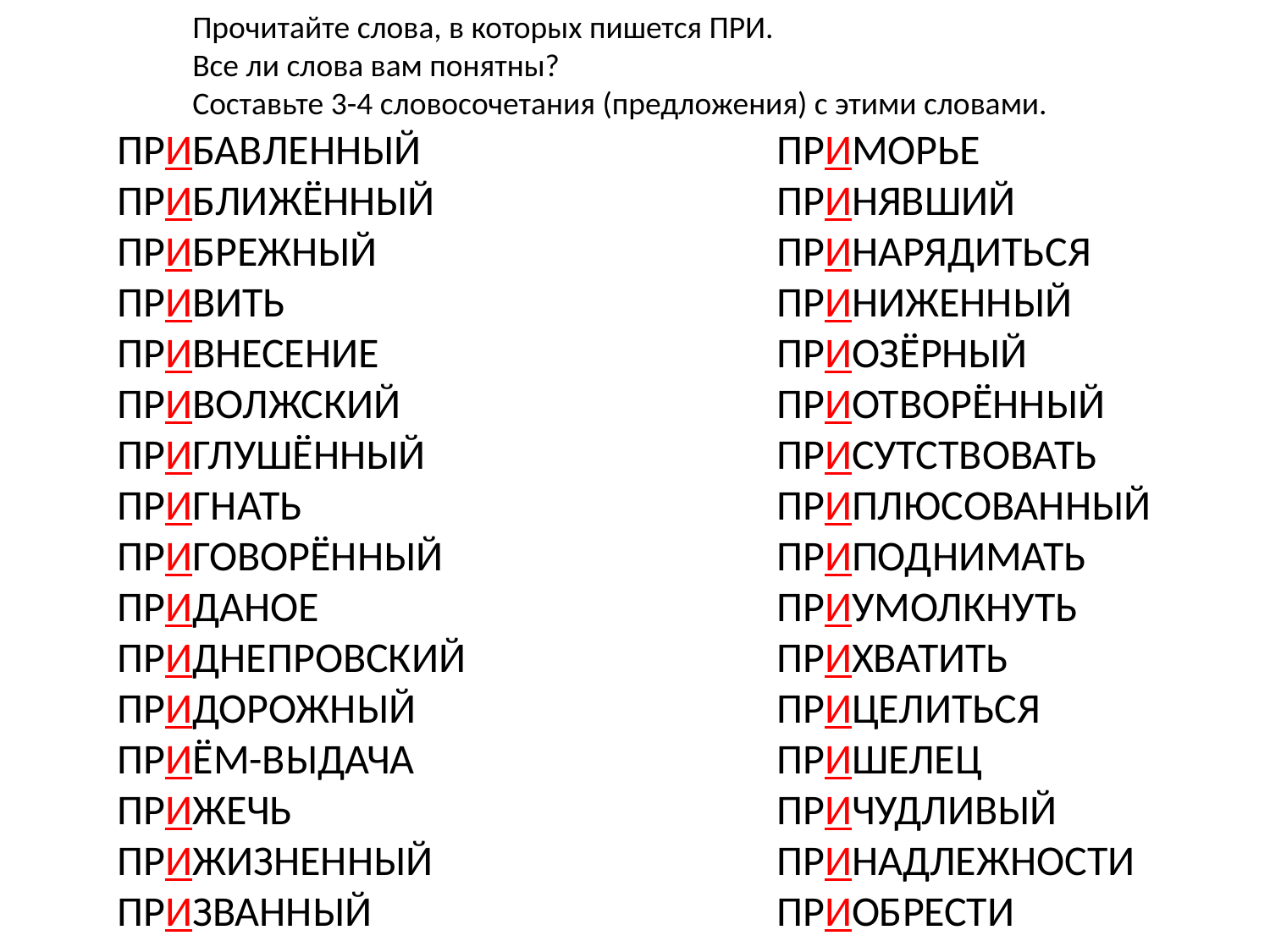

Прочитайте слова, в которых пишется ПРИ.
Все ли слова вам понятны?
Составьте 3-4 словосочетания (предложения) с этими словами.
ПРИМОРЬЕ
ПРИНЯВШИЙ
ПРИНАРЯДИТЬСЯ
ПРИНИЖЕННЫЙ
ПРИОЗЁРНЫЙ
ПРИОТВОРЁННЫЙ
ПРИСУТСТВОВАТЬ
ПРИПЛЮСОВАННЫЙ
ПРИПОДНИМАТЬ
ПРИУМОЛКНУТЬ
ПРИХВАТИТЬ
ПРИЦЕЛИТЬСЯ
ПРИШЕЛЕЦ
ПРИЧУДЛИВЫЙ ПРИНАДЛЕЖНОСТИ
ПРИОБРЕСТИ
ПРИБАВЛЕННЫЙ
ПРИБЛИЖЁННЫЙ
ПРИБРЕЖНЫЙ
ПРИВИТЬ
ПРИВНЕСЕНИЕ
ПРИВОЛЖСКИЙ
ПРИГЛУШЁННЫЙ
ПРИГНАТЬ
ПРИГОВОРЁННЫЙ
ПРИДАНОЕ
ПРИДНЕПРОВСКИЙ
ПРИДОРОЖНЫЙ
ПРИЁМ-ВЫДАЧА
ПРИЖЕЧЬ
ПРИЖИЗНЕННЫЙ
ПРИЗВАННЫЙ